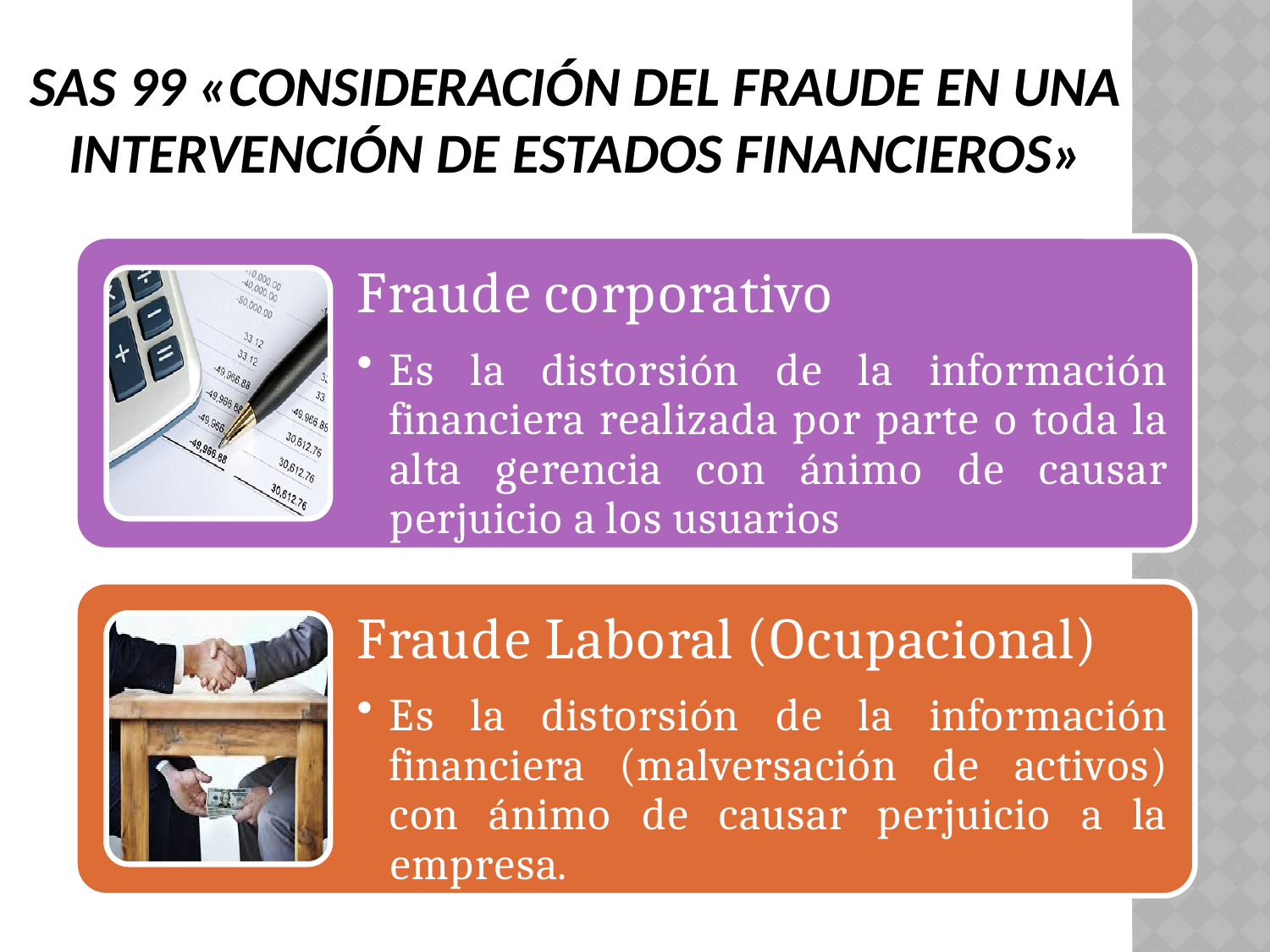

# SAS 99 «Consideración del fraude en una intervención de estados financieros»
Fraude corporativo
Es la distorsión de la información financiera realizada por parte o toda la alta gerencia con ánimo de causar perjuicio a los usuarios
Fraude Laboral (Ocupacional)
Es la distorsión de la información financiera (malversación de activos) con ánimo de causar perjuicio a la empresa.